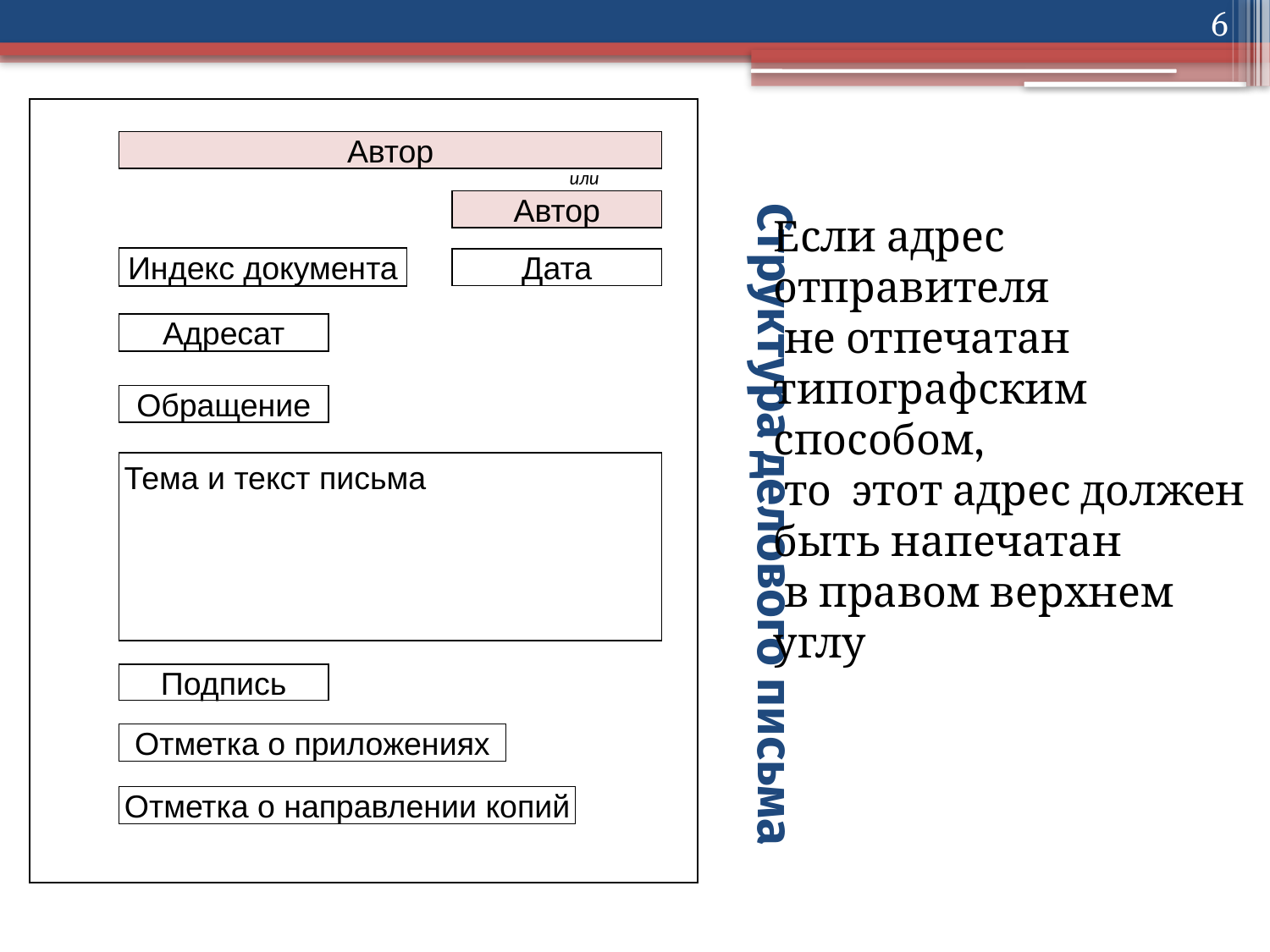

6

# Структура делового письма
Автор

Если адрес отправителя
 не отпечатан типографским способом,
 то  этот адрес должен быть напечатан
 в правом верхнем углу
или
Автор
Индекс документа
Дата
Адресат
Обращение
Тема и текст письма
Подпись
Отметка о приложениях
Отметка о направлении копий